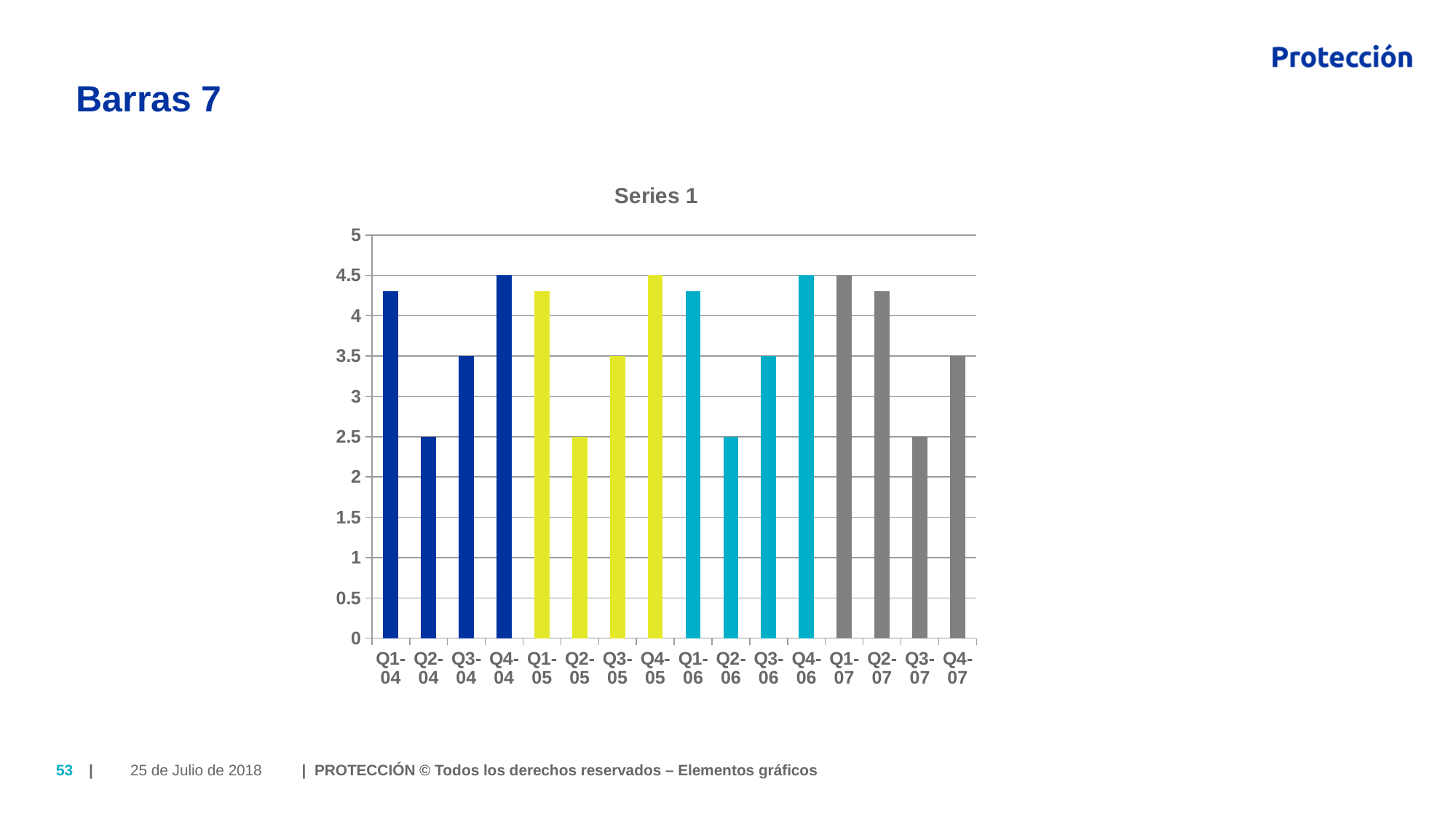

# Barras 7

### Chart:

| Category | Series 1 |
|---|---|
| Q1-04 | 4.3 |
| Q2-04 | 2.5 |
| Q3-04 | 3.5 |
| Q4-04 | 4.5 |
| Q1-05 | 4.3 |
| Q2-05 | 2.5 |
| Q3-05 | 3.5 |
| Q4-05 | 4.5 |
| Q1-06 | 4.3 |
| Q2-06 | 2.5 |
| Q3-06 | 3.5 |
| Q4-06 | 4.5 |
| Q1-07 | 4.5 |
| Q2-07 | 4.3 |
| Q3-07 | 2.5 |
| Q4-07 | 3.5 |
25 de Julio de 2018
53
|                                                  |  PROTECCIÓN © Todos los derechos reservados – Elementos gráficos